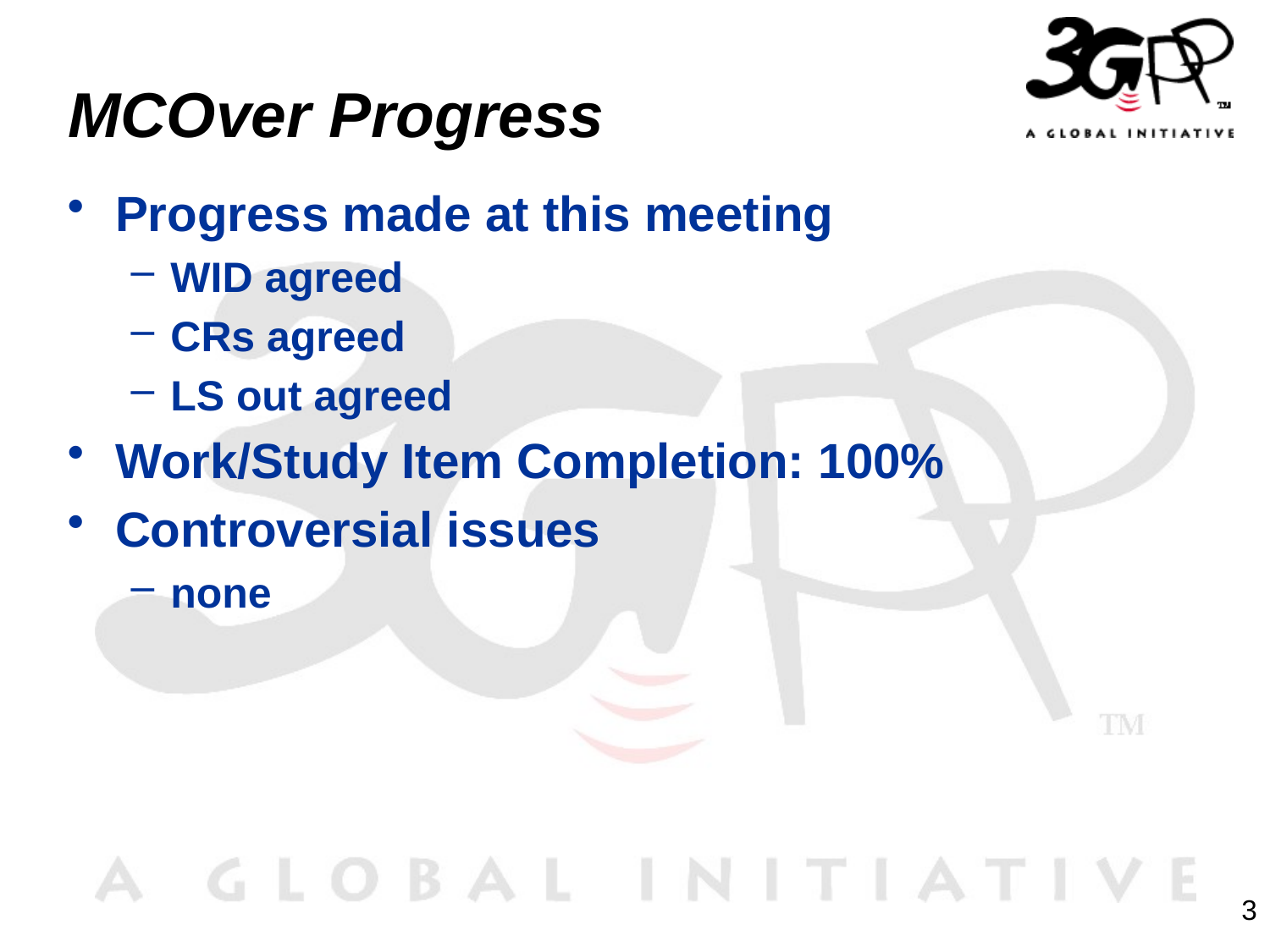

# MCOver Progress
Progress made at this meeting
WID agreed
CRs agreed
LS out agreed
Work/Study Item Completion: 100%
Controversial issues
none
3